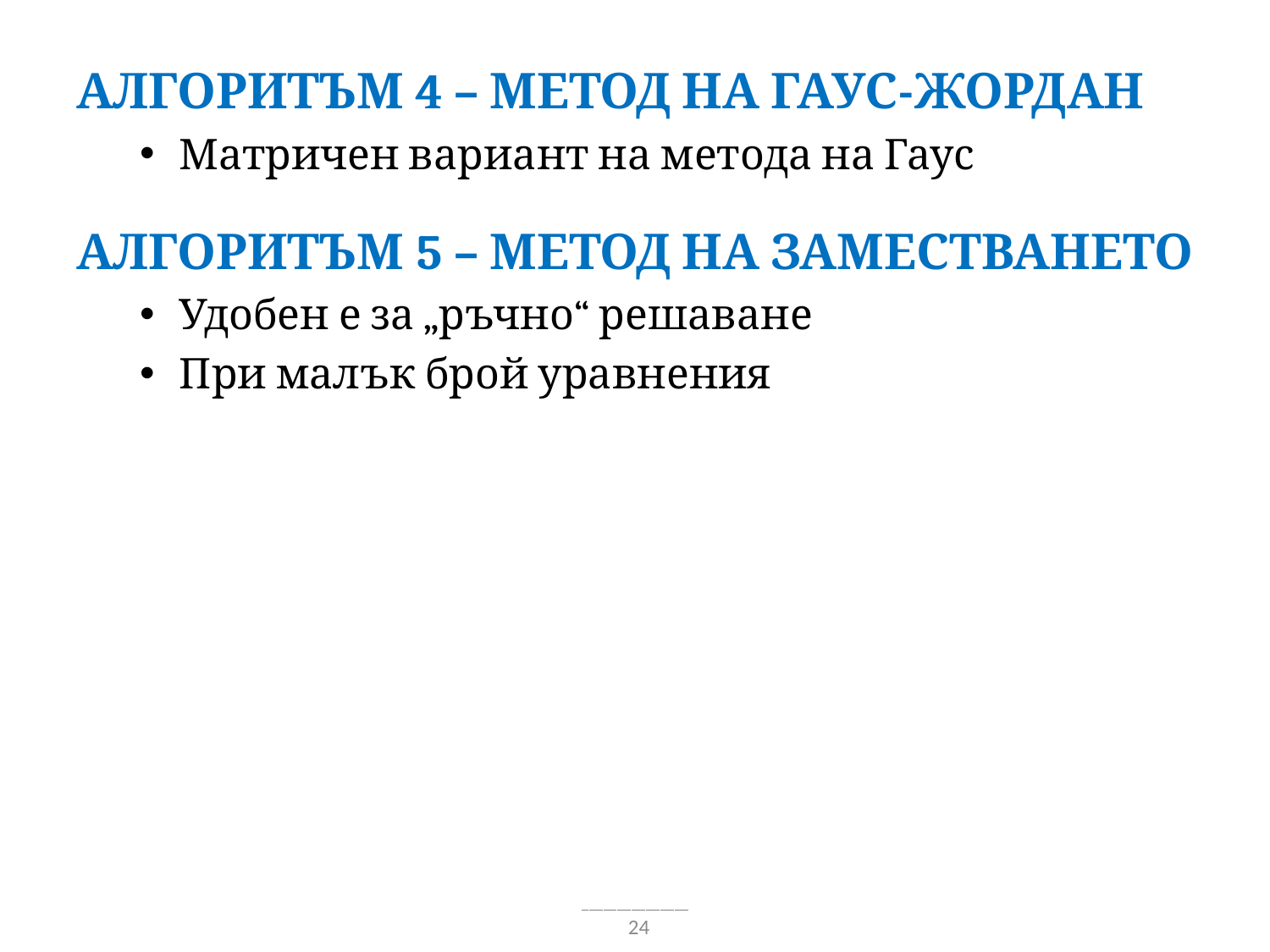

Алгоритъм 4 – метод на Гаус-Жордан
Матричен вариант на метода на Гаус
Алгоритъм 5 – метод на заместването
Удобен е за „ръчно“ решаване
При малък брой уравнения
24